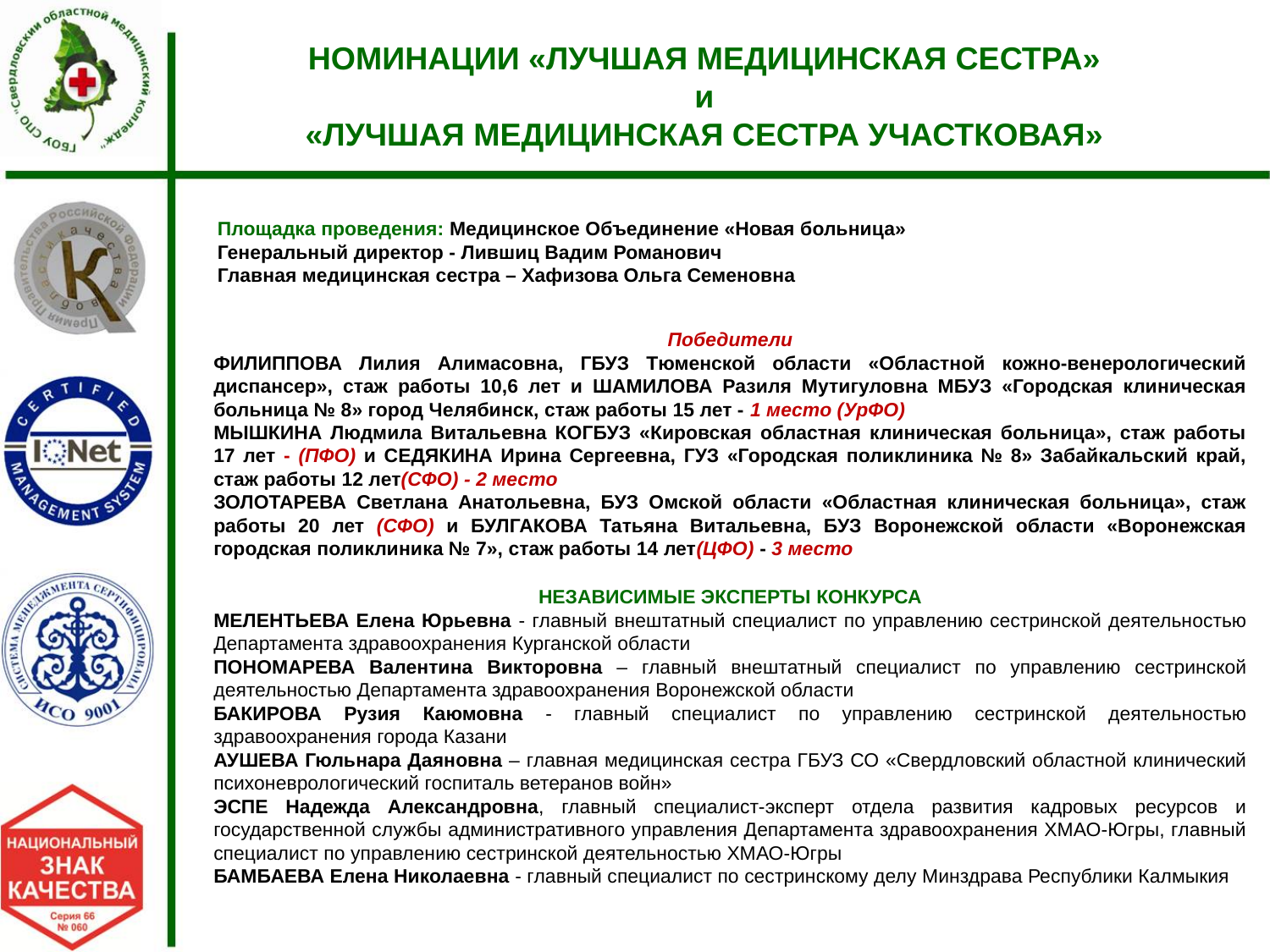

НОМИНАЦИИ «ЛУЧШАЯ МЕДИЦИНСКАЯ СЕСТРА»
и
«ЛУЧШАЯ МЕДИЦИНСКАЯ СЕСТРА УЧАСТКОВАЯ»

Площадка проведения: Медицинское Объединение «Новая больница»
Генеральный директор - Лившиц Вадим Романович
Главная медицинская сестра – Хафизова Ольга Семеновна

Победители
ФИЛИППОВА Лилия Алимасовна, ГБУЗ Тюменской области «Областной кожно-венерологический диспансер», стаж работы 10,6 лет и ШАМИЛОВА Разиля Мутигуловна МБУЗ «Городская клиническая больница № 8» город Челябинск, стаж работы 15 лет - 1 место (УрФО)
МЫШКИНА Людмила Витальевна КОГБУЗ «Кировская областная клиническая больница», стаж работы 17 лет - (ПФО) и СЕДЯКИНА Ирина Сергеевна, ГУЗ «Городская поликлиника № 8» Забайкальский край, стаж работы 12 лет(СФО) - 2 место
ЗОЛОТАРЕВА Светлана Анатольевна, БУЗ Омской области «Областная клиническая больница», стаж работы 20 лет (СФО) и БУЛГАКОВА Татьяна Витальевна, БУЗ Воронежской области «Воронежская городская поликлиника № 7», стаж работы 14 лет(ЦФО) - 3 место

НЕЗАВИСИМЫЕ ЭКСПЕРТЫ КОНКУРСА
МЕЛЕНТЬЕВА Елена Юрьевна - главный внештатный специалист по управлению сестринской деятельностью Департамента здравоохранения Курганской области
ПОНОМАРЕВА Валентина Викторовна – главный внештатный специалист по управлению сестринской деятельностью Департамента здравоохранения Воронежской области
БАКИРОВА Рузия Каюмовна - главный специалист по управлению сестринской деятельностью здравоохранения города Казани
АУШЕВА Гюльнара Даяновна – главная медицинская сестра ГБУЗ СО «Свердловский областной клинический психоневрологический госпиталь ветеранов войн»
ЭСПЕ Надежда Александровна, главный специалист-эксперт отдела развития кадровых ресурсов и государственной службы административного управления Департамента здравоохранения ХМАО-Югры, главный специалист по управлению сестринской деятельностью ХМАО-Югры
БАМБАЕВА Елена Николаевна - главный специалист по сестринскому делу Минздрава Республики Калмыкия